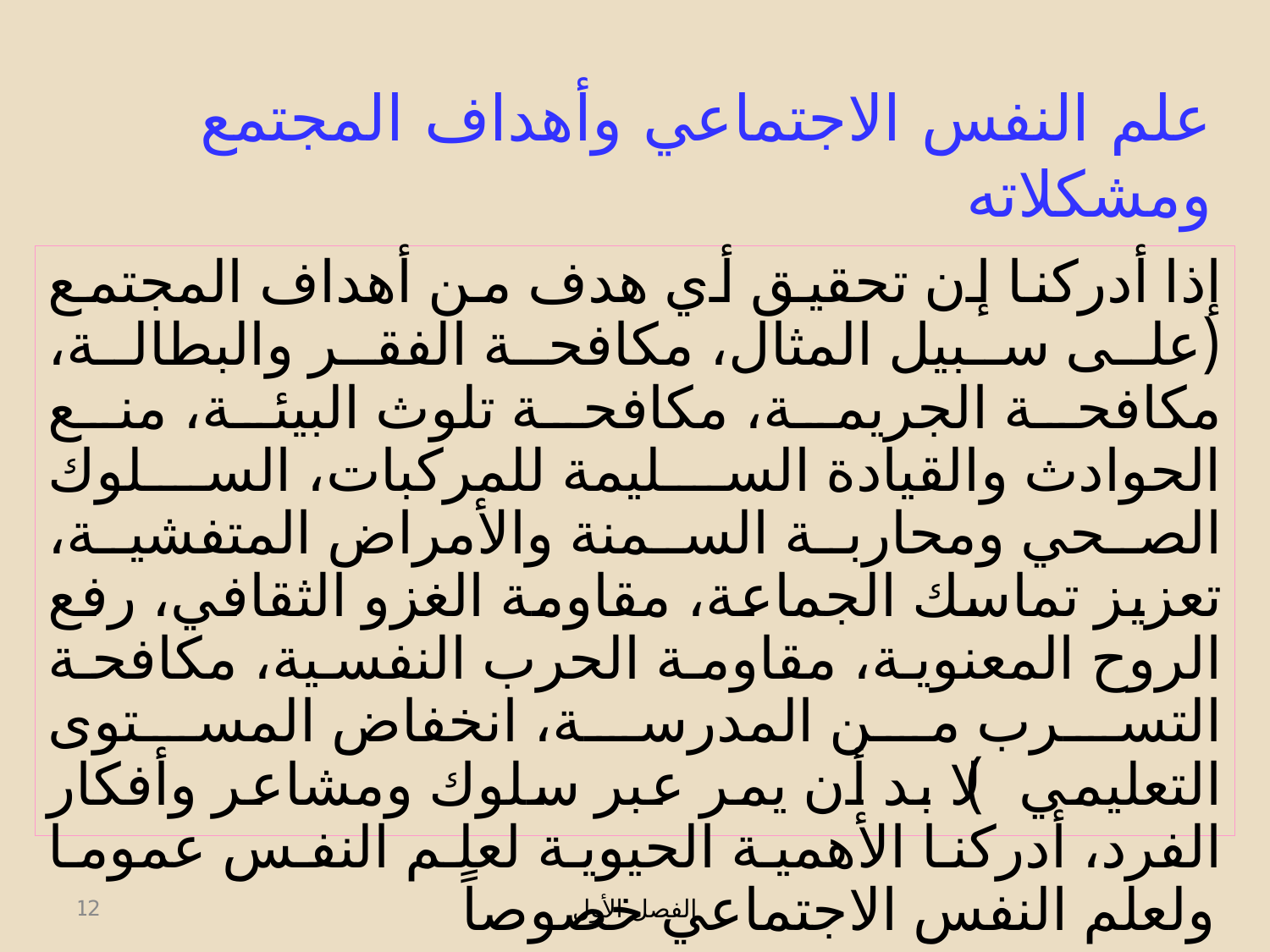

# علم النفس الاجتماعي وأهداف المجتمع ومشكلاته
إذا أدركنا إن تحقيق أي هدف من أهداف المجتمع (على سبيل المثال، مكافحة الفقر والبطالة، مكافحة الجريمة، مكافحة تلوث البيئة، منع الحوادث والقيادة السليمة للمركبات، السلوك الصحي ومحاربة السمنة والأمراض المتفشية، تعزيز تماسك الجماعة، مقاومة الغزو الثقافي، رفع الروح المعنوية، مقاومة الحرب النفسية، مكافحة التسرب من المدرسة، انخفاض المستوى التعليمي) لا بد أن يمر عبر سلوك ومشاعر وأفكار الفرد، أدركنا الأهمية الحيوية لعلم النفس عموما ولعلم النفس الاجتماعي خصوصاً
12
الفصل الأول